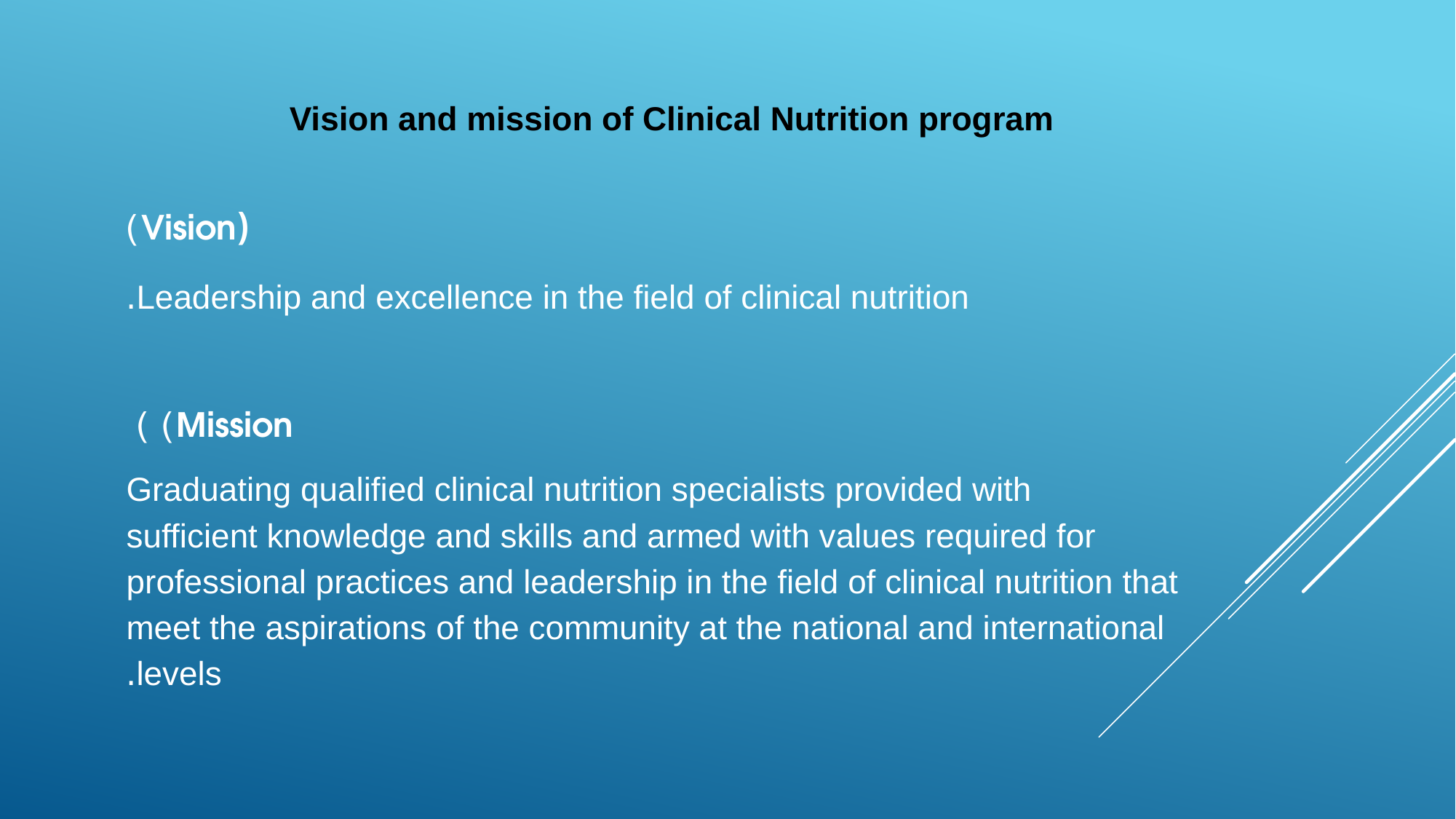

Vision and mission of Clinical Nutrition program

 (Vision)
Leadership and excellence in the field of clinical nutrition.

Mission) )
 Graduating qualified clinical nutrition specialists provided with sufficient knowledge and skills and armed with values required for professional practices and leadership in the field of clinical nutrition that meet the aspirations of the community at the national and international levels.